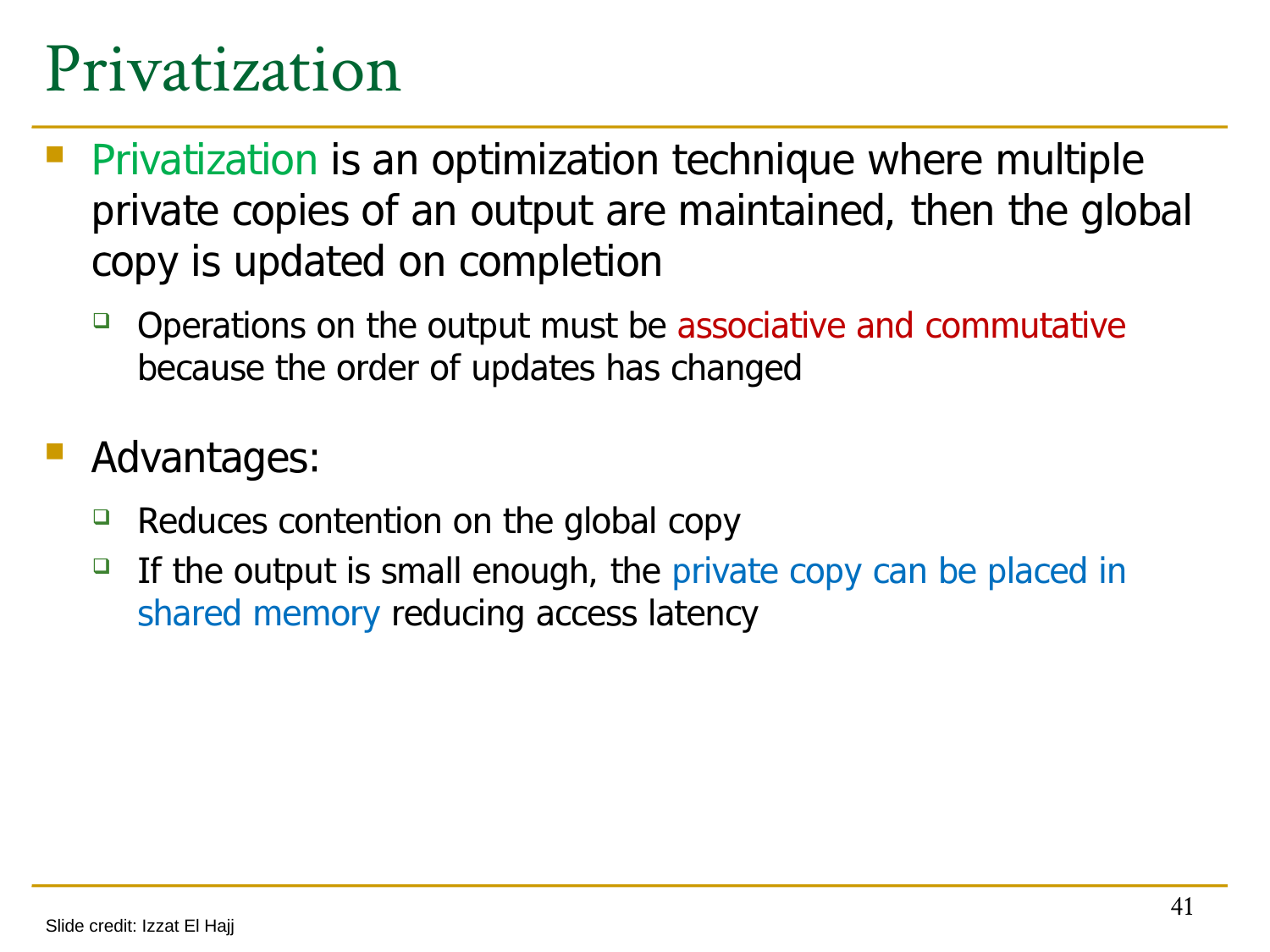

# Privatization
Privatization is an optimization technique where multiple private copies of an output are maintained, then the global copy is updated on completion
Operations on the output must be associative and commutative because the order of updates has changed

Advantages:
Reduces contention on the global copy
If the output is small enough, the private copy can be placed in shared memory reducing access latency
41
Slide credit: Izzat El Hajj